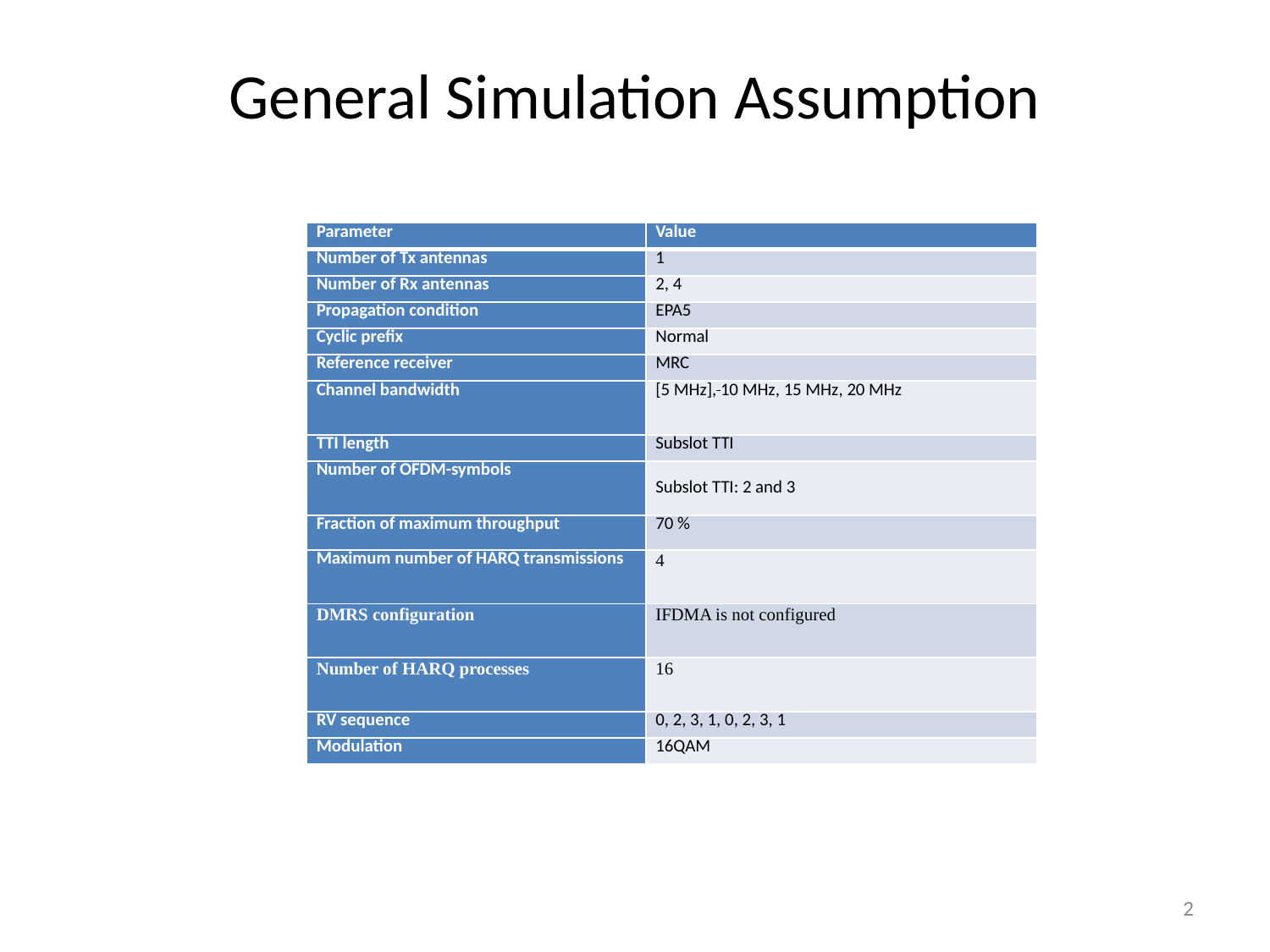

# General Simulation Assumption
| Parameter | Value |
| --- | --- |
| Number of Tx antennas | 1 |
| Number of Rx antennas | 2, 4 |
| Propagation condition | EPA5 |
| Cyclic prefix | Normal |
| Reference receiver | MRC |
| Channel bandwidth | [5 MHz], 10 MHz, 15 MHz, 20 MHz |
| TTI length | Subslot TTI |
| Number of OFDM-symbols | Subslot TTI: 2 and 3 |
| Fraction of maximum throughput | 70 % |
| Maximum number of HARQ transmissions | 4 |
| DMRS configuration | IFDMA is not configured |
| Number of HARQ processes | 16 |
| RV sequence | 0, 2, 3, 1, 0, 2, 3, 1 |
| Modulation | 16QAM |
2